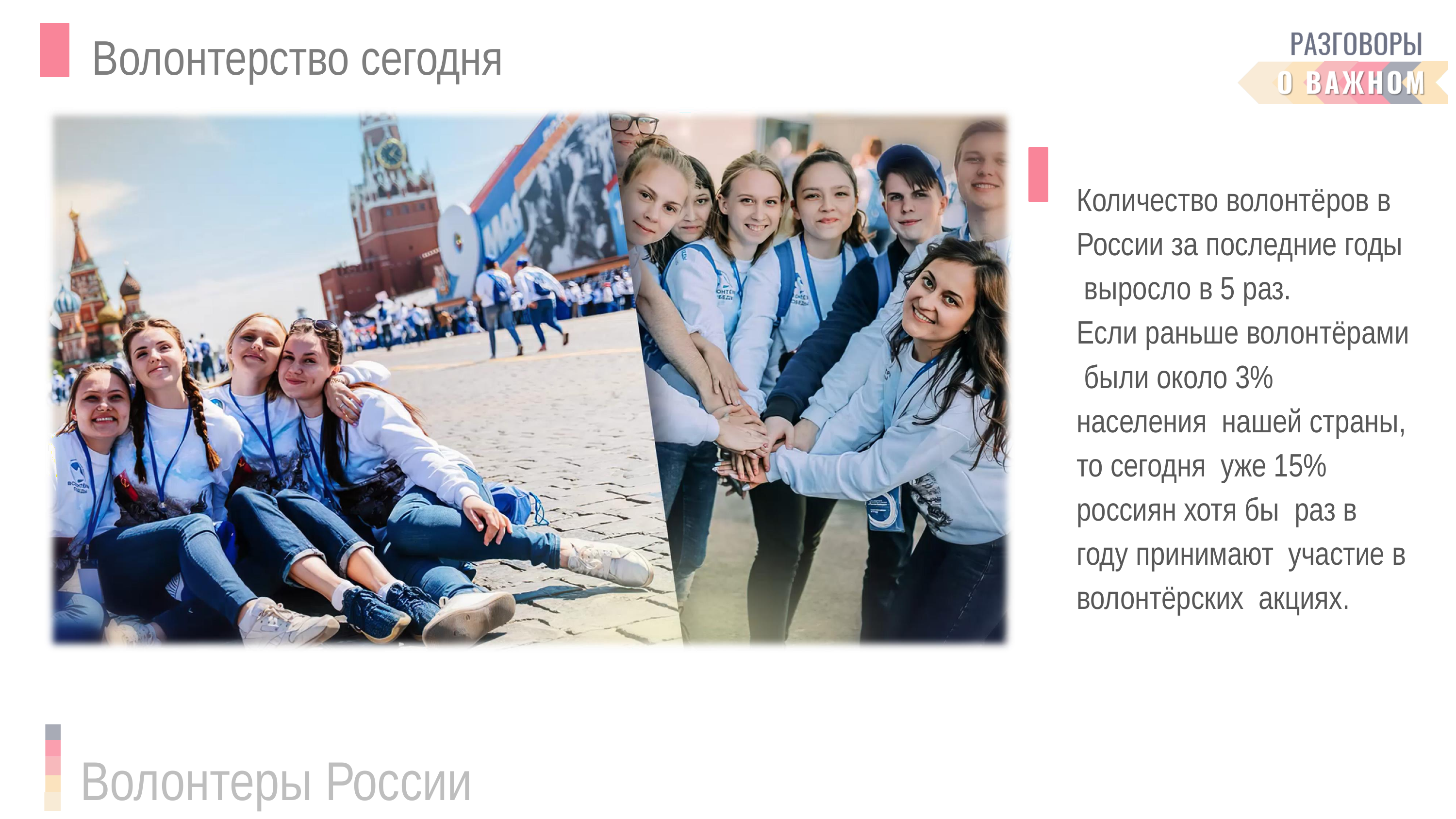

# Волонтерство сегодня

Количество волонтёров в  России за последние годы  выросло в 5 раз.
Если раньше волонтёрами  были около 3% населения  нашей страны, то сегодня  уже 15% россиян хотя бы  раз в году принимают  участие в волонтёрских  акциях.

Волонтеры России